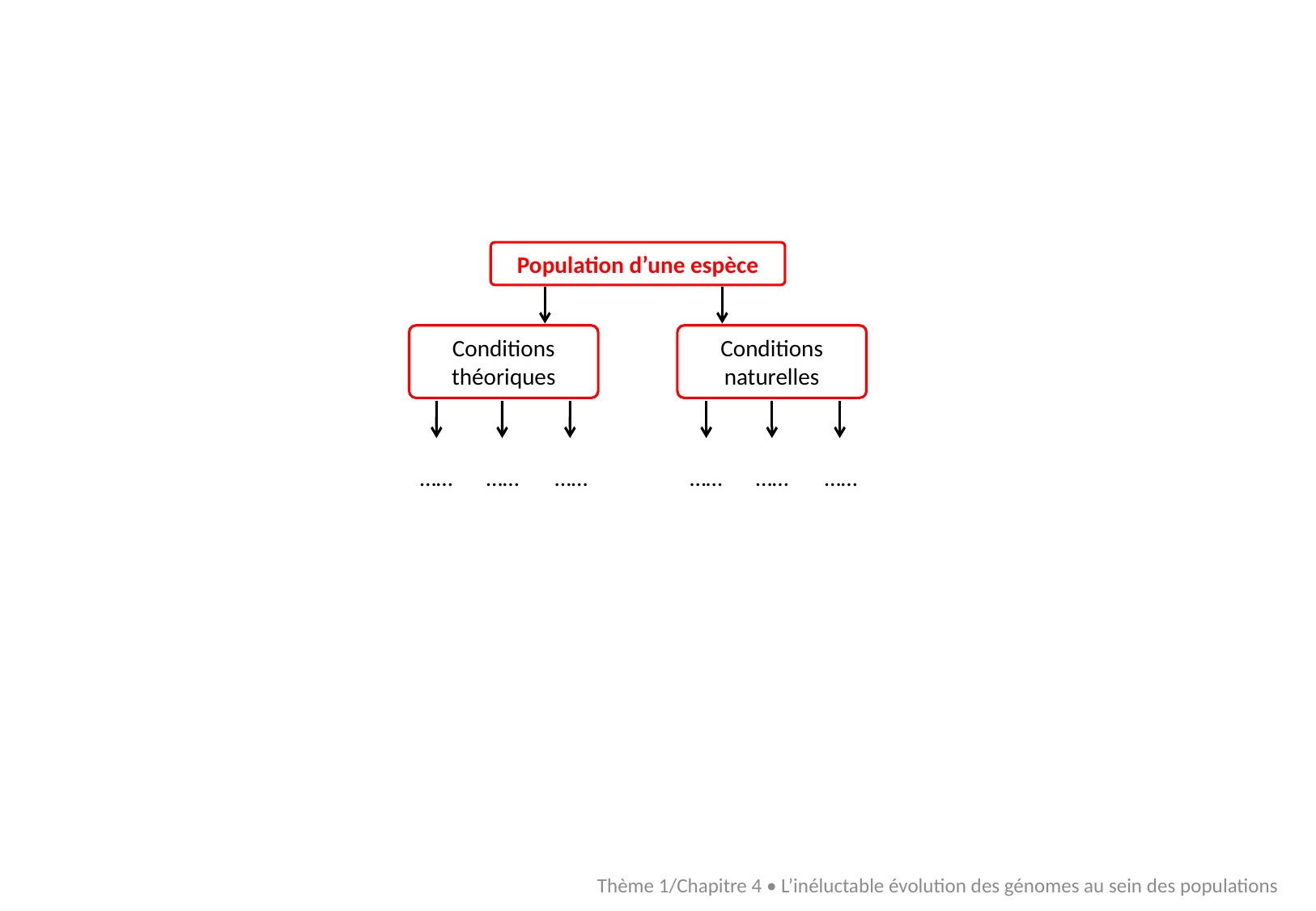

Population d’une espèce
Conditions théoriques
Conditions naturelles
……
……
……
……
……
……
Thème 1/Chapitre 4 • L’inéluctable évolution des génomes au sein des populations